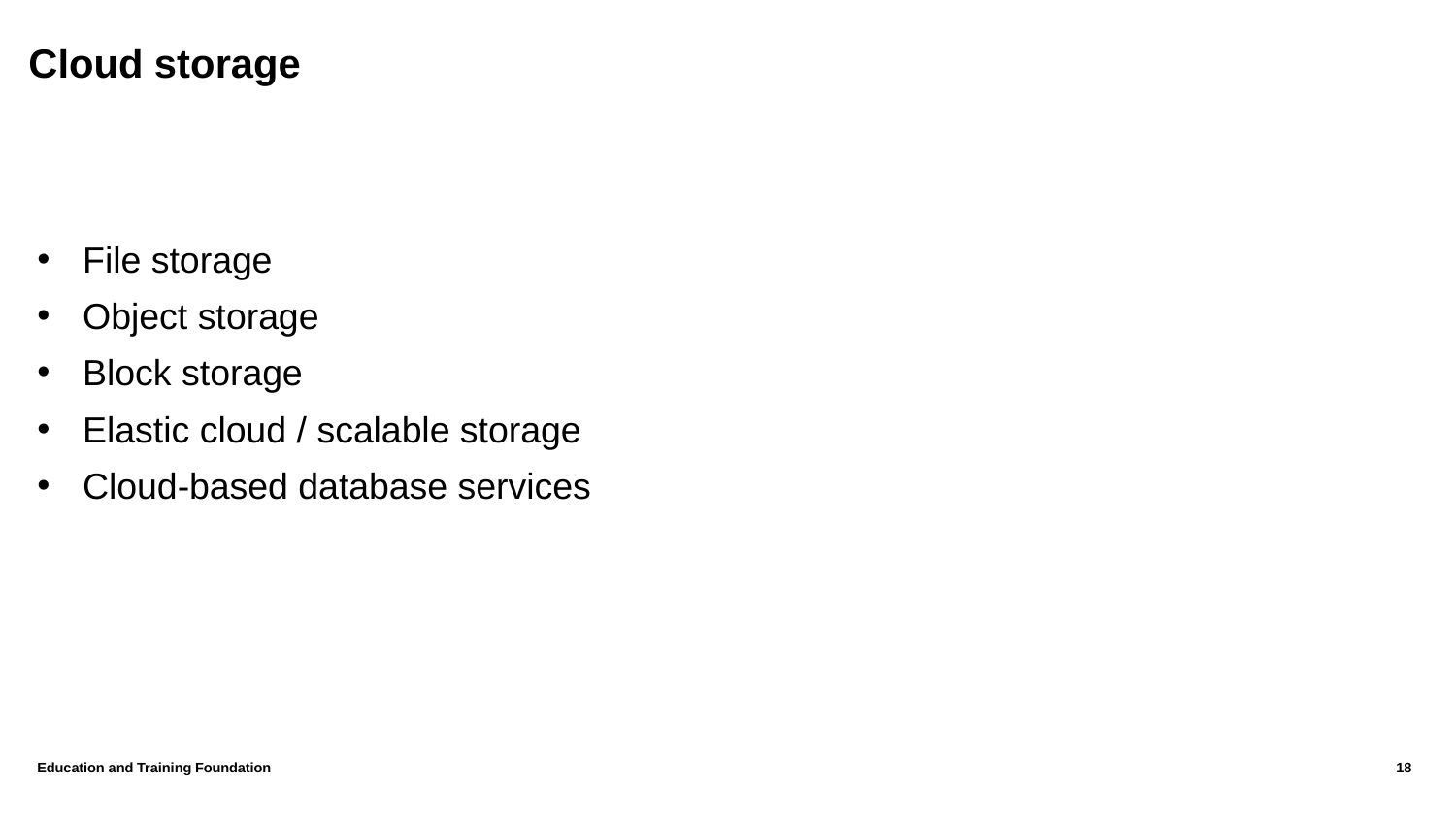

# Cloud storage
File storage
Object storage
Block storage
Elastic cloud / scalable storage
Cloud-based database services

Education and Training Foundation
18